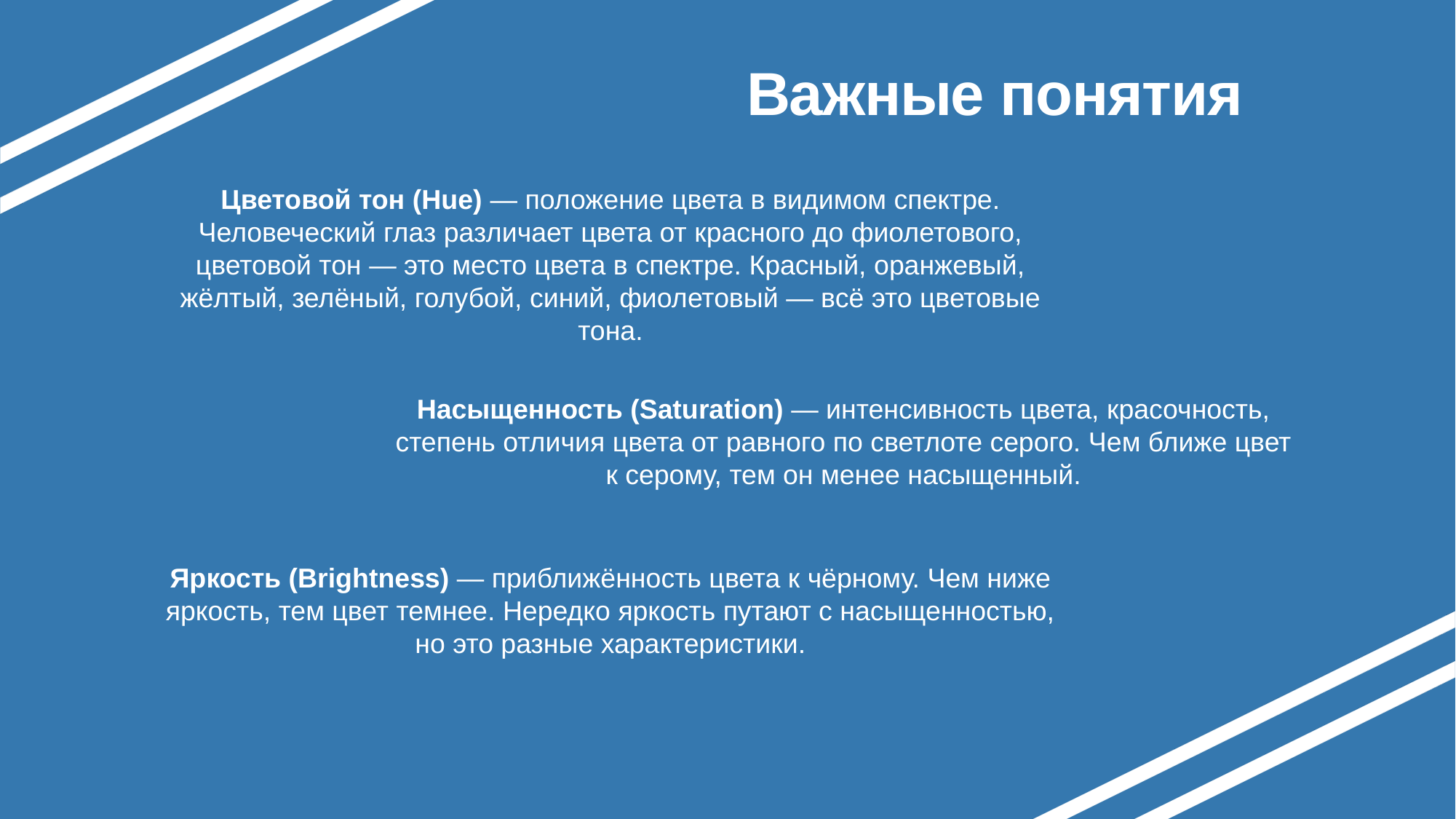

# Важные понятия
Цветовой тон (Hue) — положение цвета в видимом спектре. Человеческий глаз различает цвета от красного до фиолетового, цветовой тон ― это место цвета в спектре. Красный, оранжевый, жёлтый, зелёный, голубой, синий, фиолетовый — всё это цветовые тона.
Насыщенность (Saturation) — интенсивность цвета, красочность, степень отличия цвета от равного по светлоте серого. Чем ближе цвет к серому, тем он менее насыщенный.
Яркость (Brightness) — приближённость цвета к чёрному. Чем ниже яркость, тем цвет темнее. Нередко яркость путают с насыщенностью, но это разные характеристики.